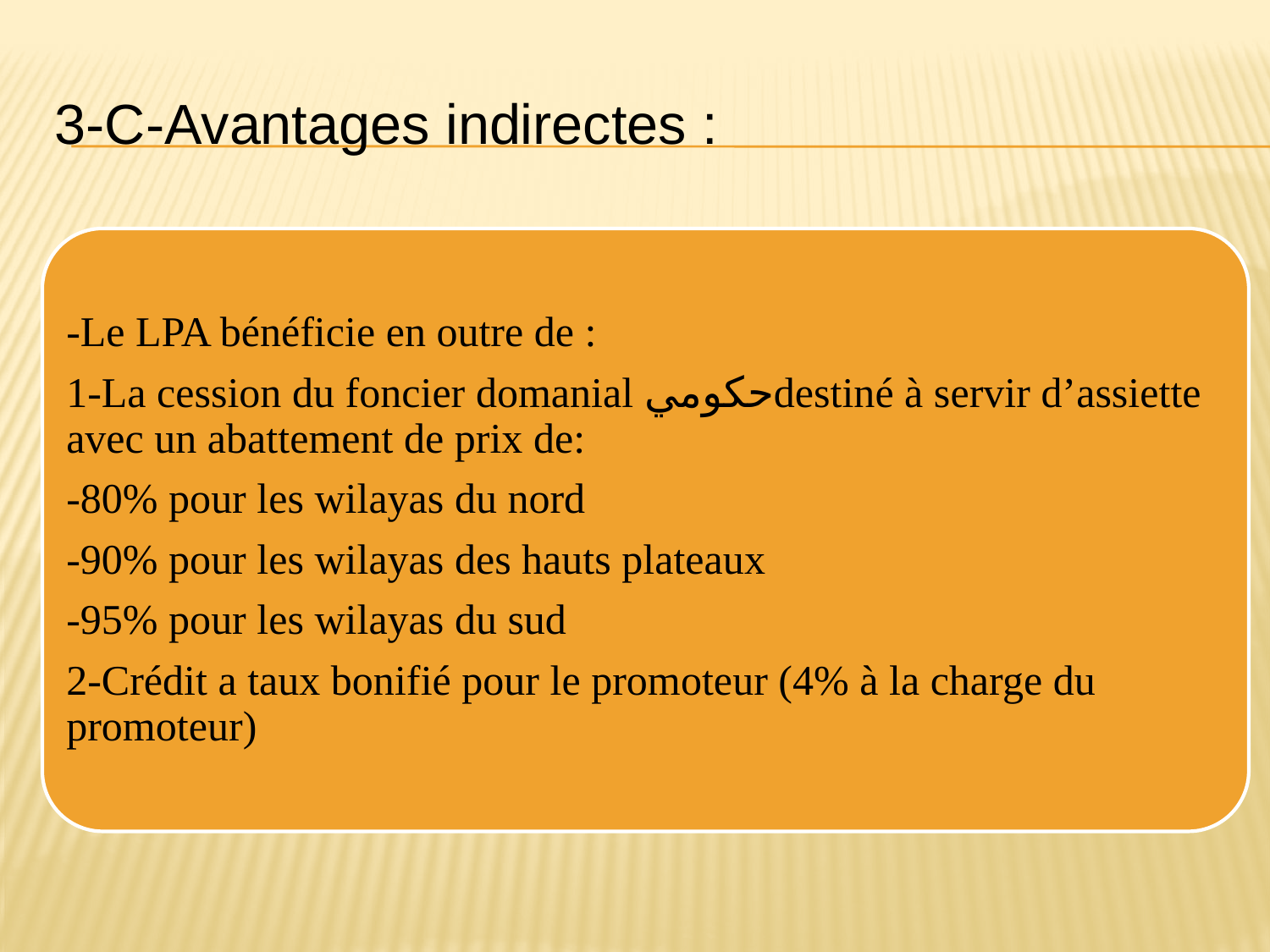

# 3-C-Avantages indirectes :
-Le LPA bénéficie en outre de :
1-La cession du foncier domanial حكوميdestiné à servir d’assiette avec un abattement de prix de:
-80% pour les wilayas du nord
-90% pour les wilayas des hauts plateaux
-95% pour les wilayas du sud
2-Crédit a taux bonifié pour le promoteur (4% à la charge du promoteur)